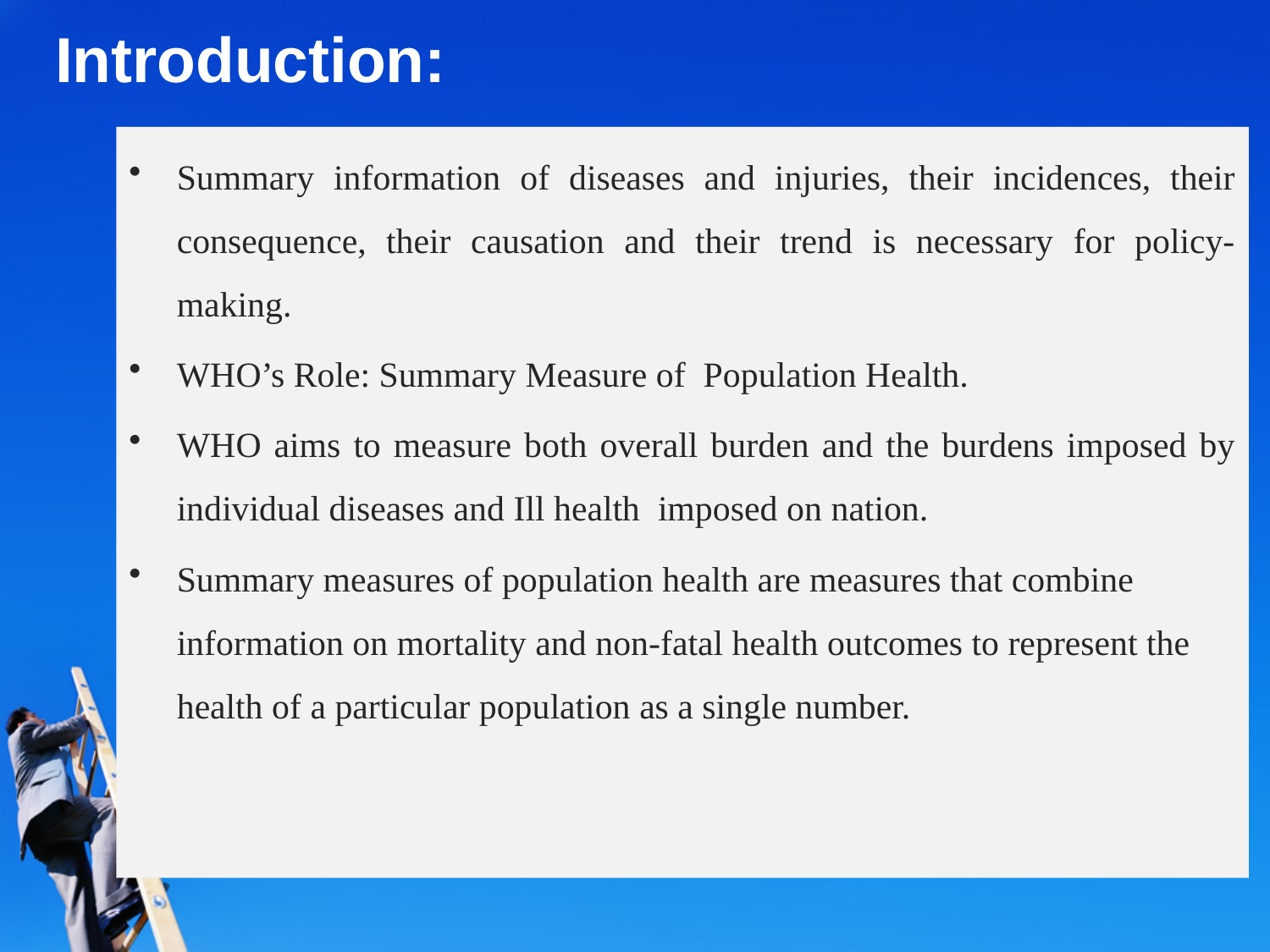

# Introduction:
Summary information of diseases and injuries, their incidences, their consequence, their causation and their trend is necessary for policy-making.
WHO’s Role: Summary Measure of  Population Health.
WHO aims to measure both overall burden and the burdens imposed by individual diseases and Ill health  imposed on nation.
Summary measures of population health are measures that combine information on mortality and non-fatal health outcomes to represent the health of a particular population as a single number.